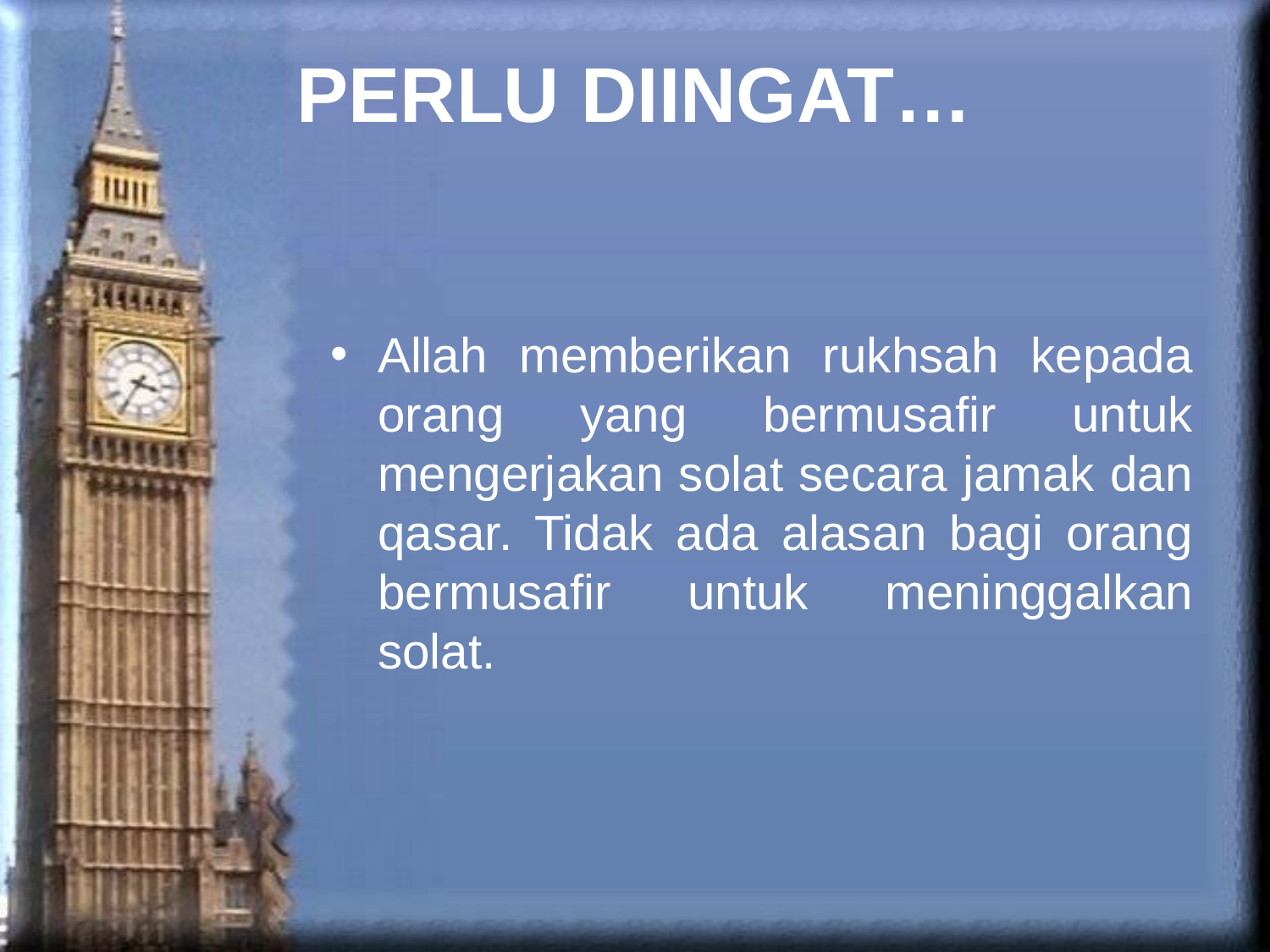

# PERLU DIINGAT…
Allah memberikan rukhsah kepada orang yang bermusafir untuk mengerjakan solat secara jamak dan qasar. Tidak ada alasan bagi orang bermusafir untuk meninggalkan solat.